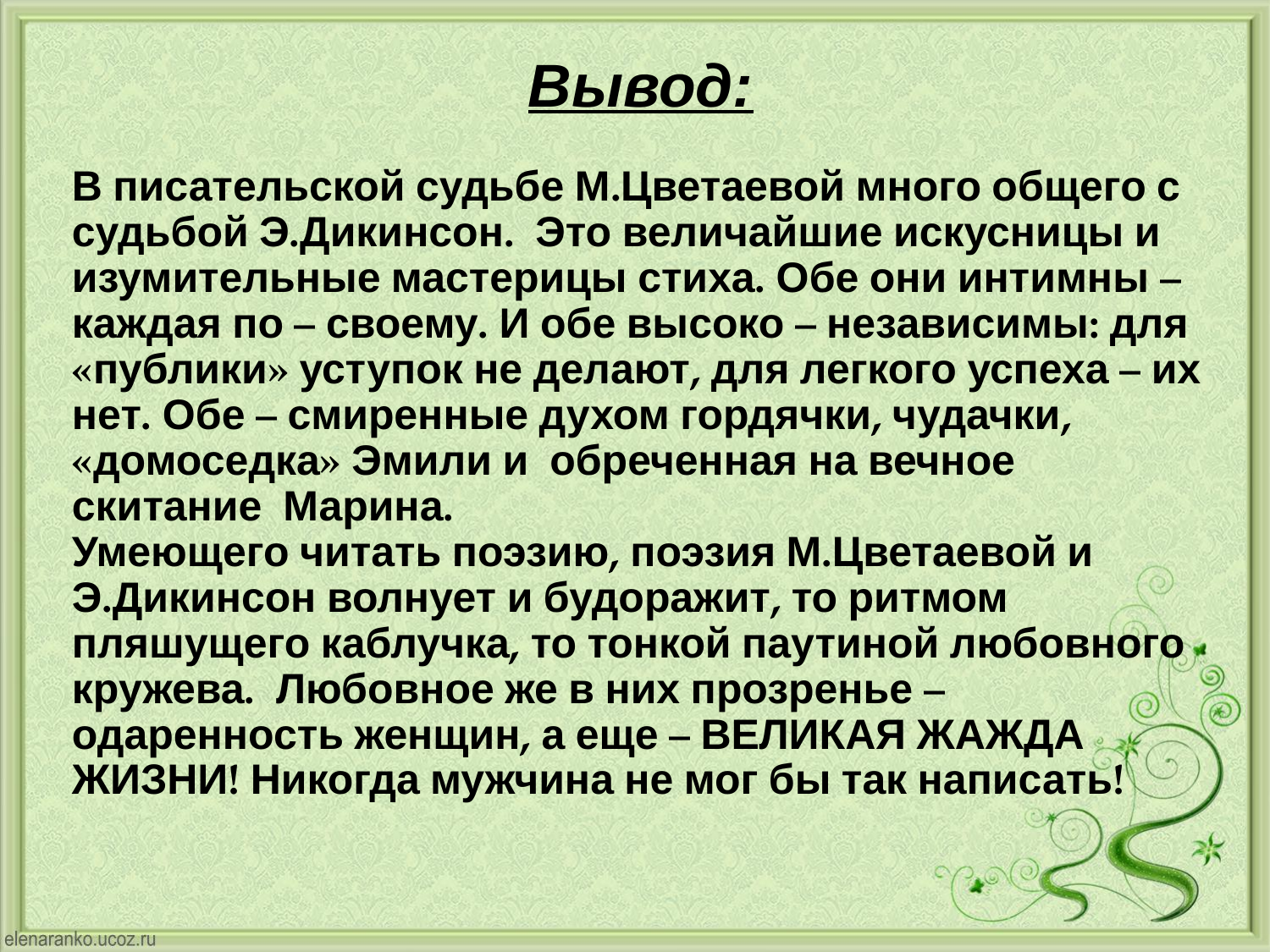

# Вывод:
В писательской судьбе М.Цветаевой много общего с судьбой Э.Дикинсон.  Это величайшие искусницы и изумительные мастерицы стиха. Обе они интимны – каждая по – своему. И обе высоко – независимы: для «публики» уступок не делают, для легкого успеха – их нет. Обе – смиренные духом гордячки, чудачки, «домоседка» Эмили и  обреченная на вечное  скитание  Марина.
Умеющего читать поэзию, поэзия М.Цветаевой и Э.Дикинсон волнует и будоражит, то ритмом пляшущего каблучка, то тонкой паутиной любовного кружева.  Любовное же в них прозренье – одаренность женщин, а еще – ВЕЛИКАЯ ЖАЖДА ЖИЗНИ! Никогда мужчина не мог бы так написать!